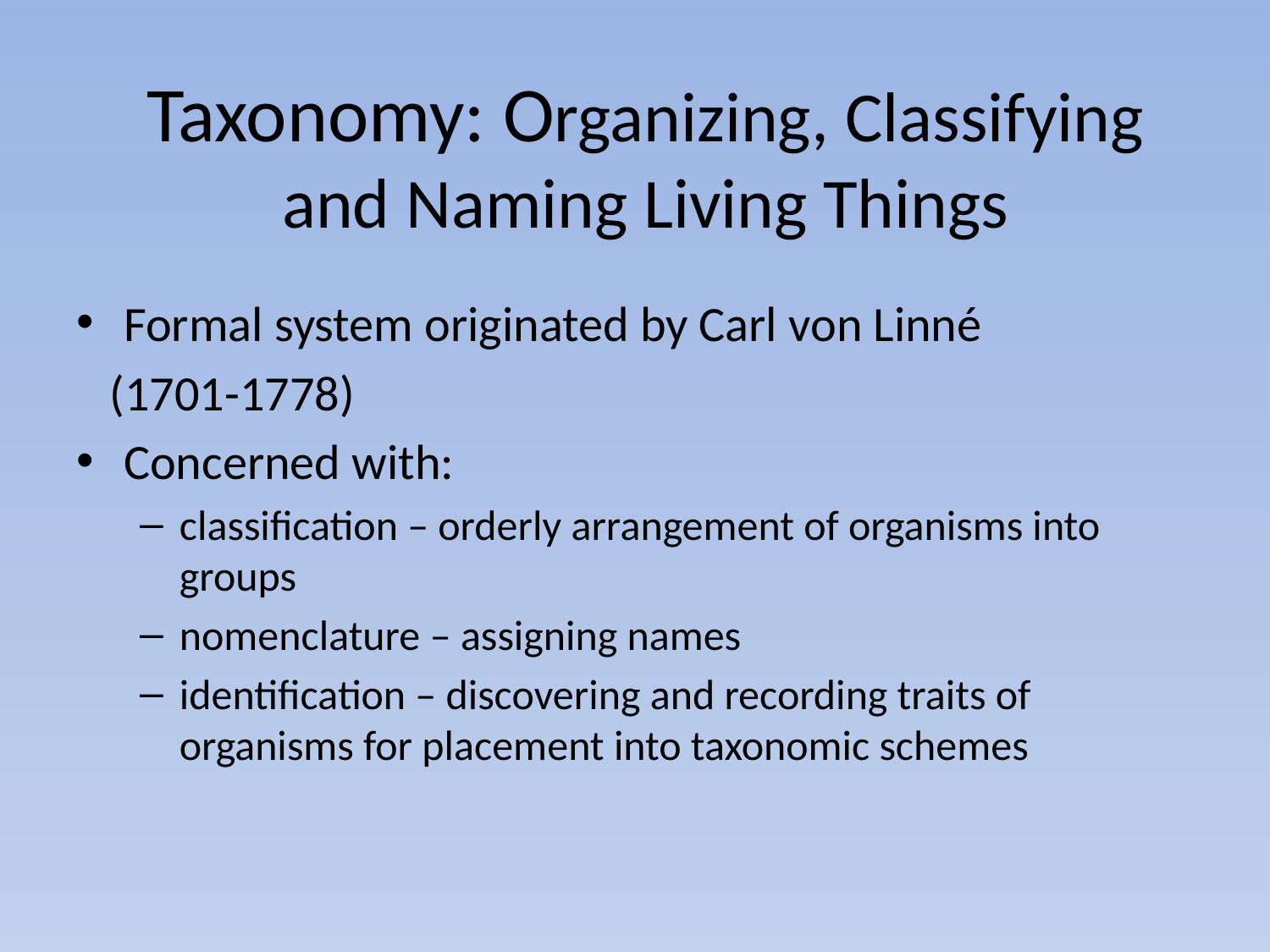

# Taxonomy: Organizing, Classifying and Naming Living Things
Formal system originated by Carl von Linné
   (1701-1778)
Concerned with:
classification – orderly arrangement of organisms into groups
nomenclature – assigning names
identification – discovering and recording traits of organisms for placement into taxonomic schemes